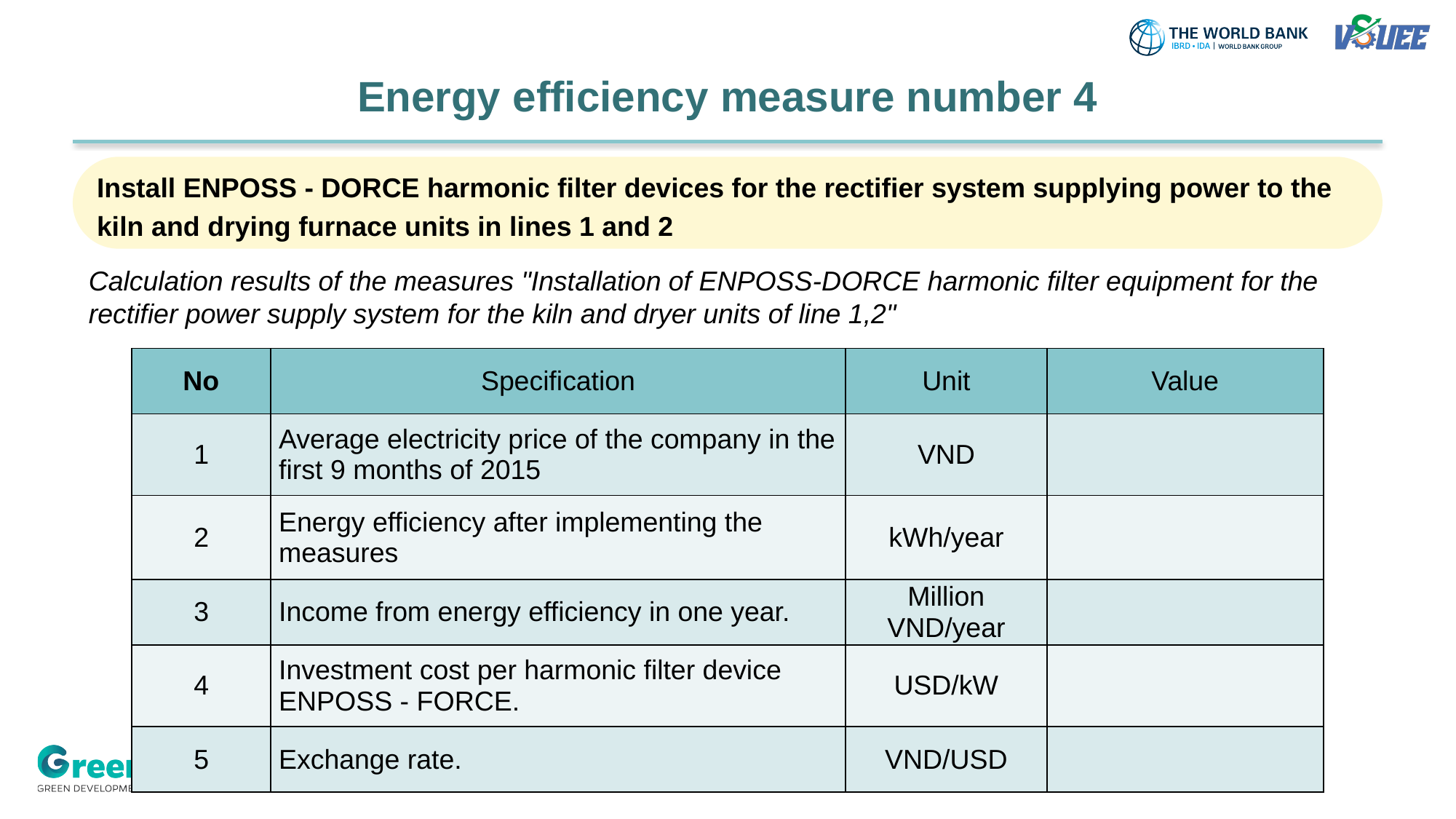

# Energy efficiency measure number 4
Install ENPOSS - DORCE harmonic filter devices for the rectifier system supplying power to the kiln and drying furnace units in lines 1 and 2
Calculation results of the measures "Installation of ENPOSS-DORCE harmonic filter equipment for the rectifier power supply system for the kiln and dryer units of line 1,2"
| No | Specification | Unit | Value |
| --- | --- | --- | --- |
| 1 | Average electricity price of the company in the first 9 months of 2015 | VND |  |
| 2 | Energy efficiency after implementing the measures | kWh/year |  |
| 3 | Income from energy efficiency in one year. | Million VND/year |  |
| 4 | Investment cost per harmonic filter device ENPOSS - FORCE. | USD/kW |  |
| 5 | Exchange rate. | VND/USD |  |